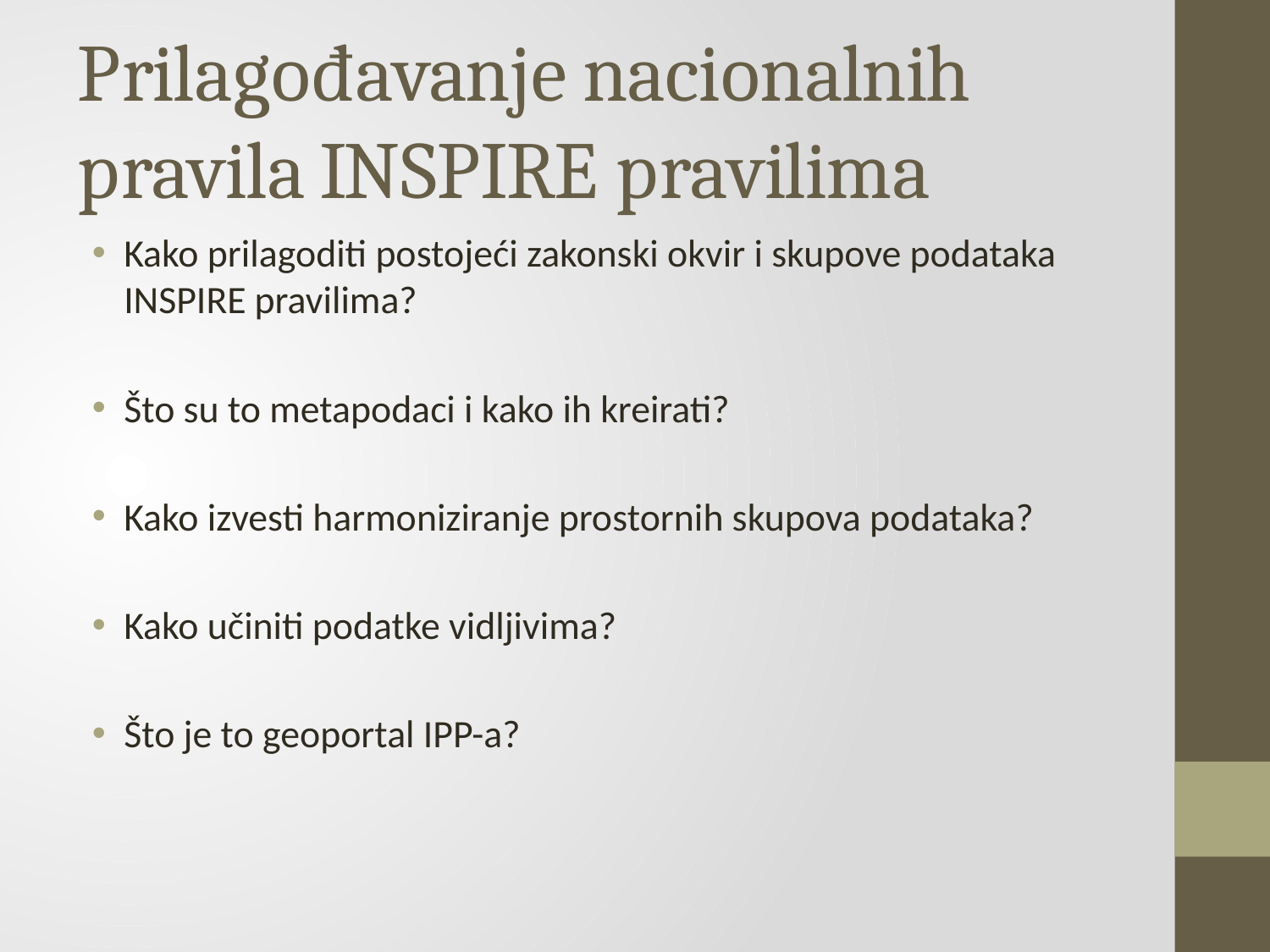

# Prilagođavanje nacionalnih pravila INSPIRE pravilima
Kako prilagoditi postojeći zakonski okvir i skupove podataka INSPIRE pravilima?

Što su to metapodaci i kako ih kreirati?

Kako izvesti harmoniziranje prostornih skupova podataka?

Kako učiniti podatke vidljivima?

Što je to geoportal IPP-a?